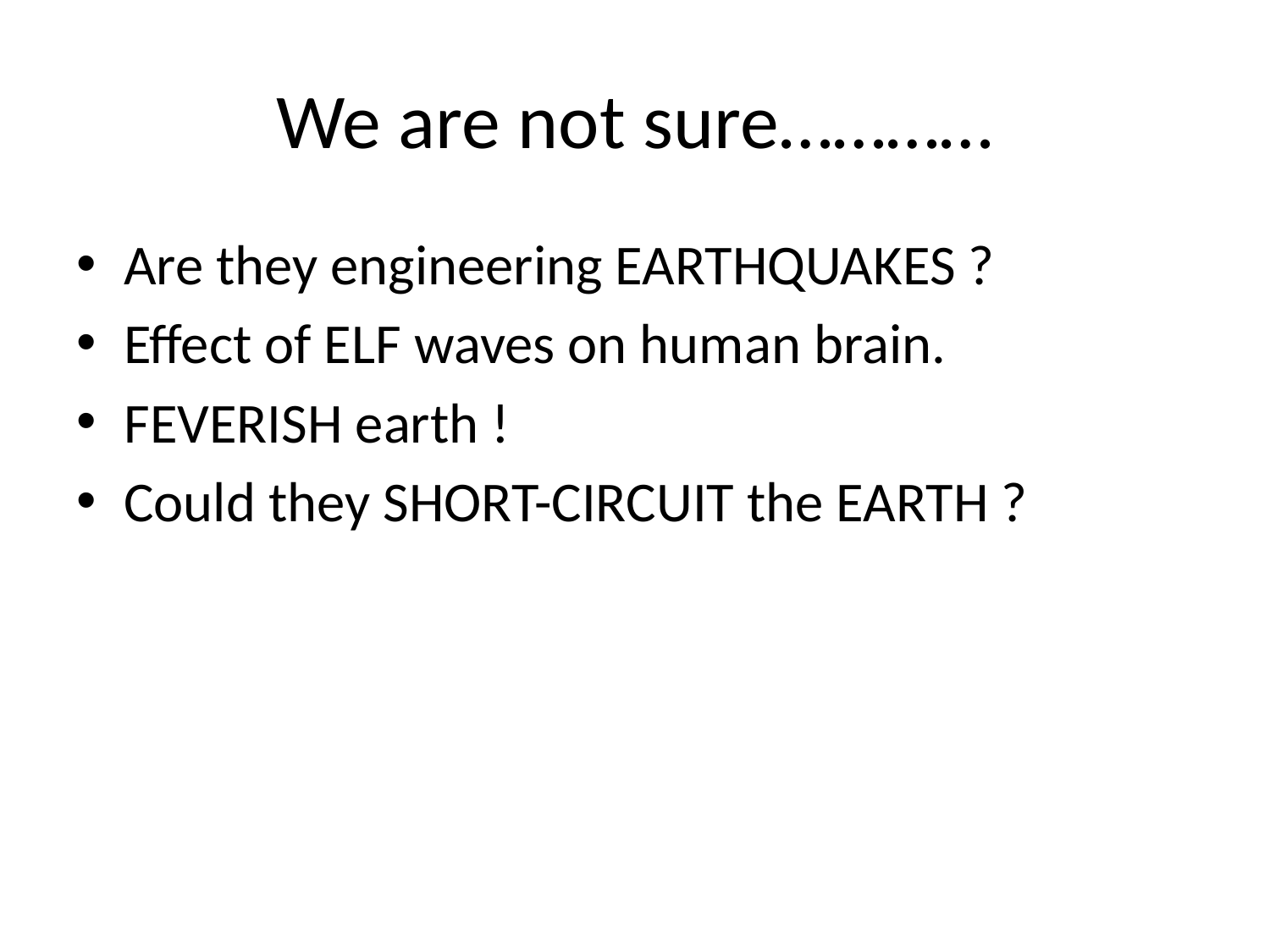

# We are not sure…………
Are they engineering EARTHQUAKES ?
Effect of ELF waves on human brain.
FEVERISH earth !
Could they SHORT-CIRCUIT the EARTH ?